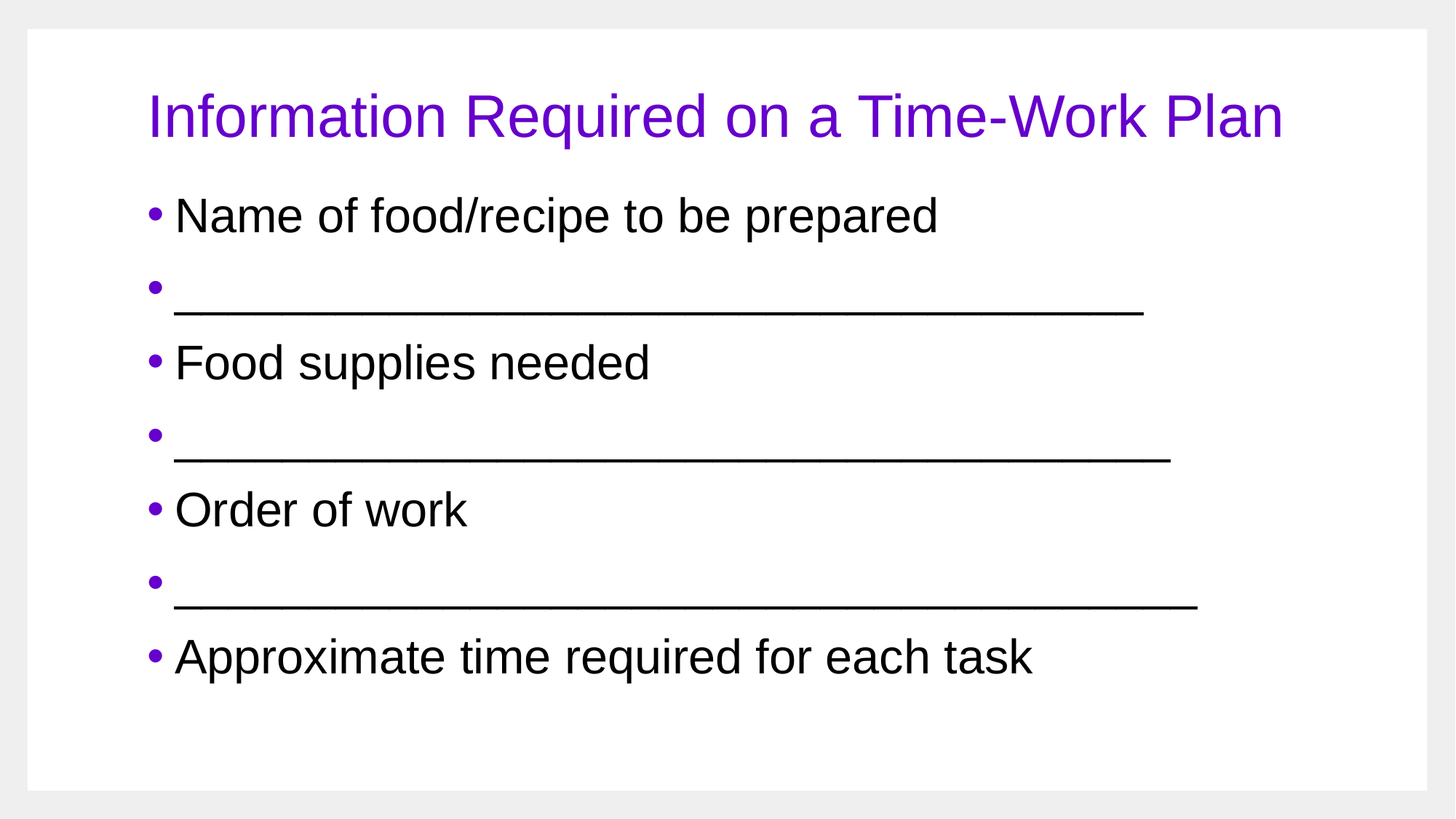

# Information Required on a Time-Work Plan
Name of food/recipe to be prepared
____________________________________
Food supplies needed
_____________________________________
Order of work
______________________________________
Approximate time required for each task